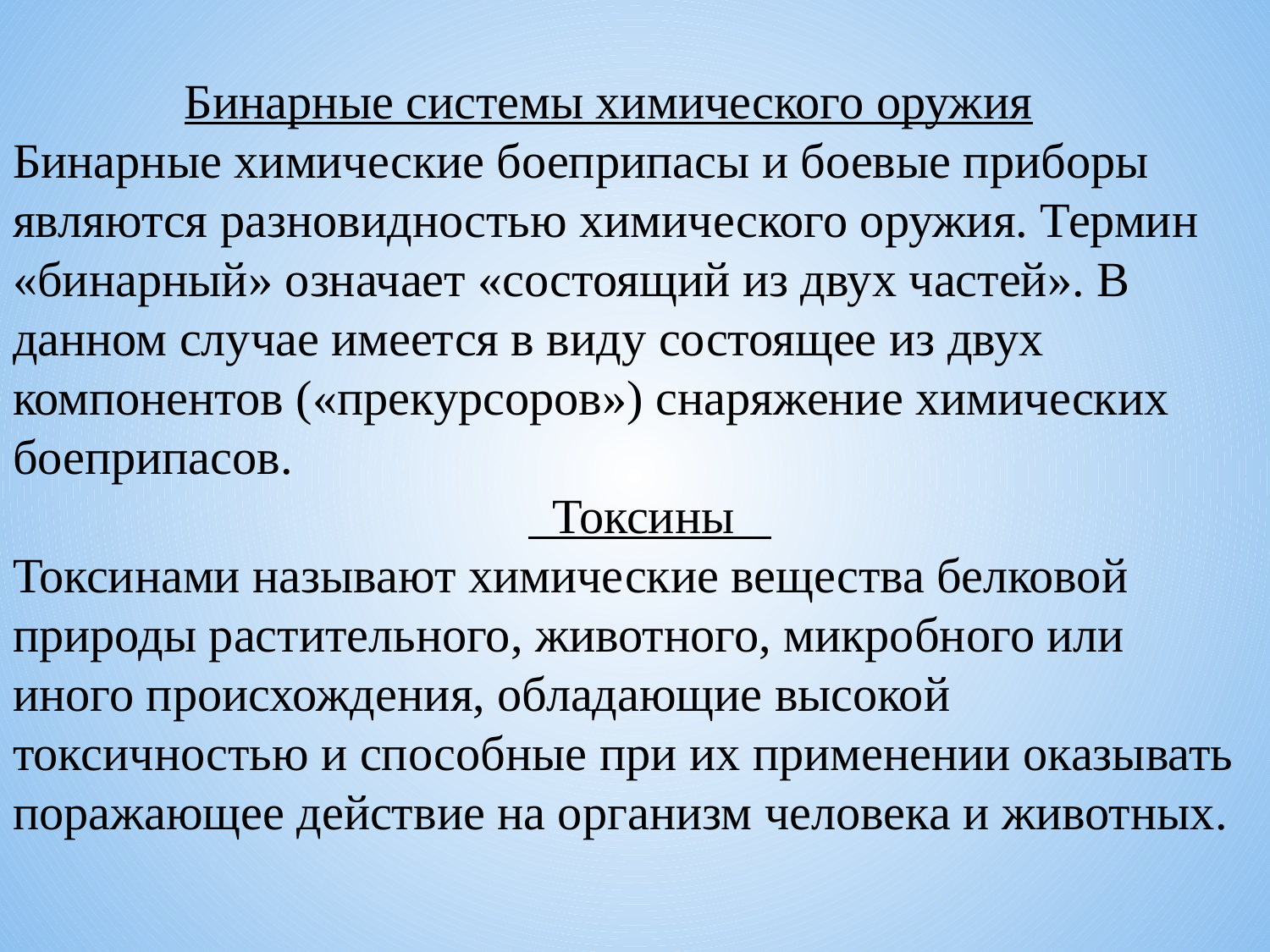

Бинарные системы химического оружия
Бинарные химические боеприпасы и боевые приборы являют­ся разновидностью химического оружия. Термин «бинарный» означает «состоящий из двух частей». В данном случае имеется в виду состоящее из двух компонентов («прекурсоров») снаряжение химических боеприпасов.
                                            Токсины
Токсинами называют химические вещества белковой природы растительного, животного, микробного или иного происхожде­ния, обладающие высокой токсичностью и способные при их применении оказывать поражающее действие на организм чело­века и животных.